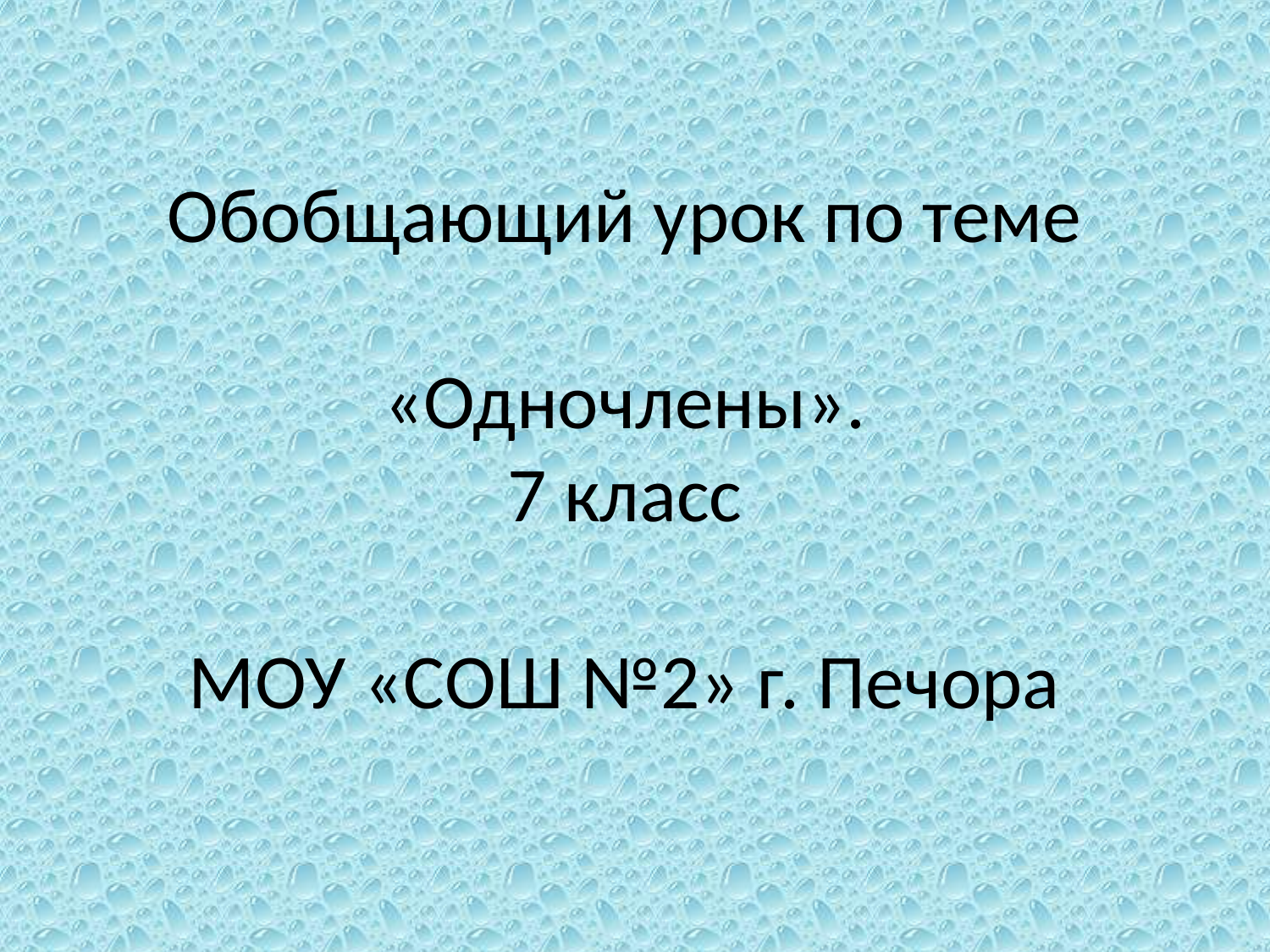

# Обобщающий урок по теме «Одночлены». 7 класс МОУ «СОШ №2» г. Печора